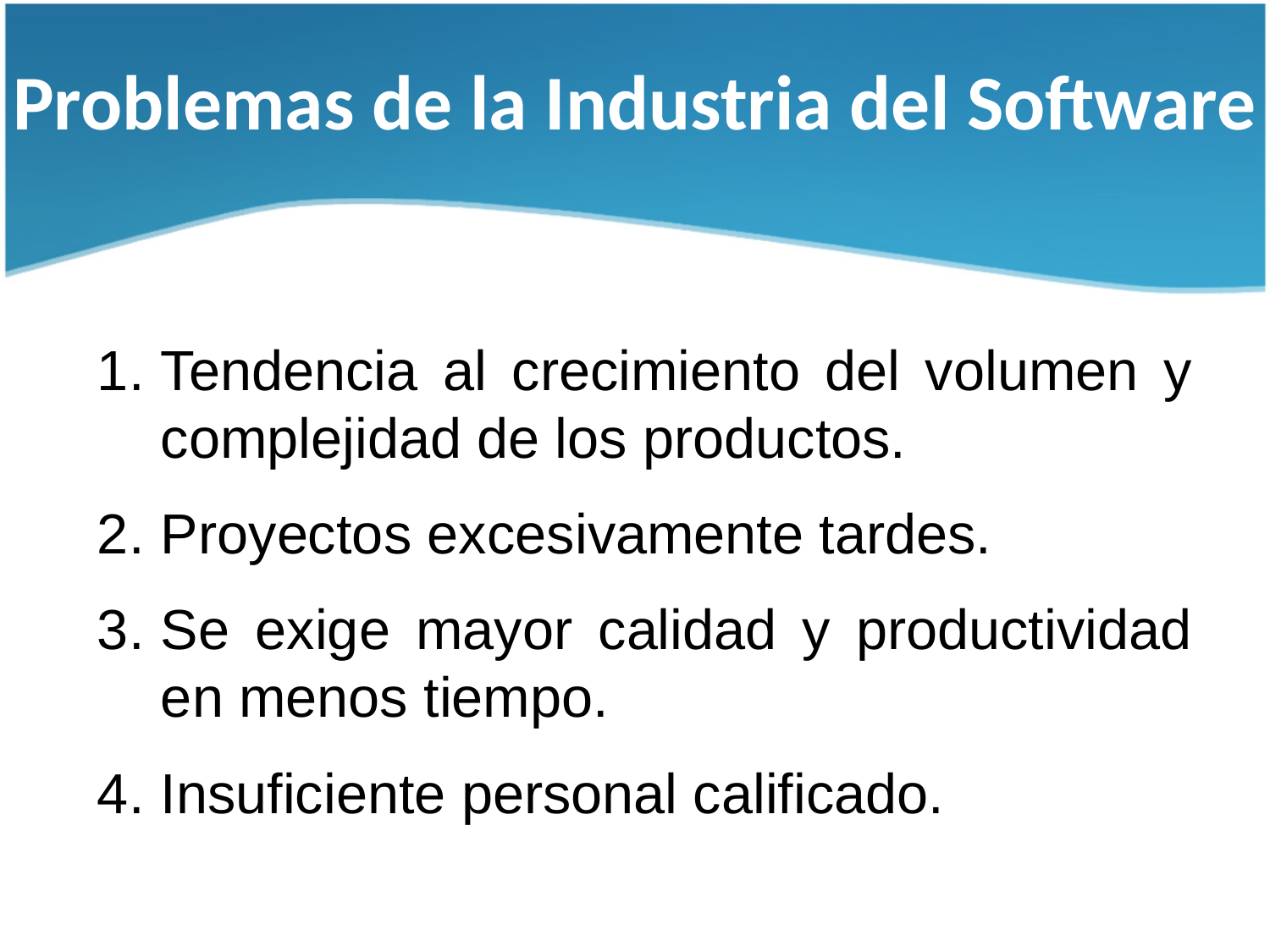

Problemas de la Industria del Software
Tendencia al crecimiento del volumen y complejidad de los productos.
Proyectos excesivamente tardes.
Se exige mayor calidad y productividad en menos tiempo.
Insuficiente personal calificado.